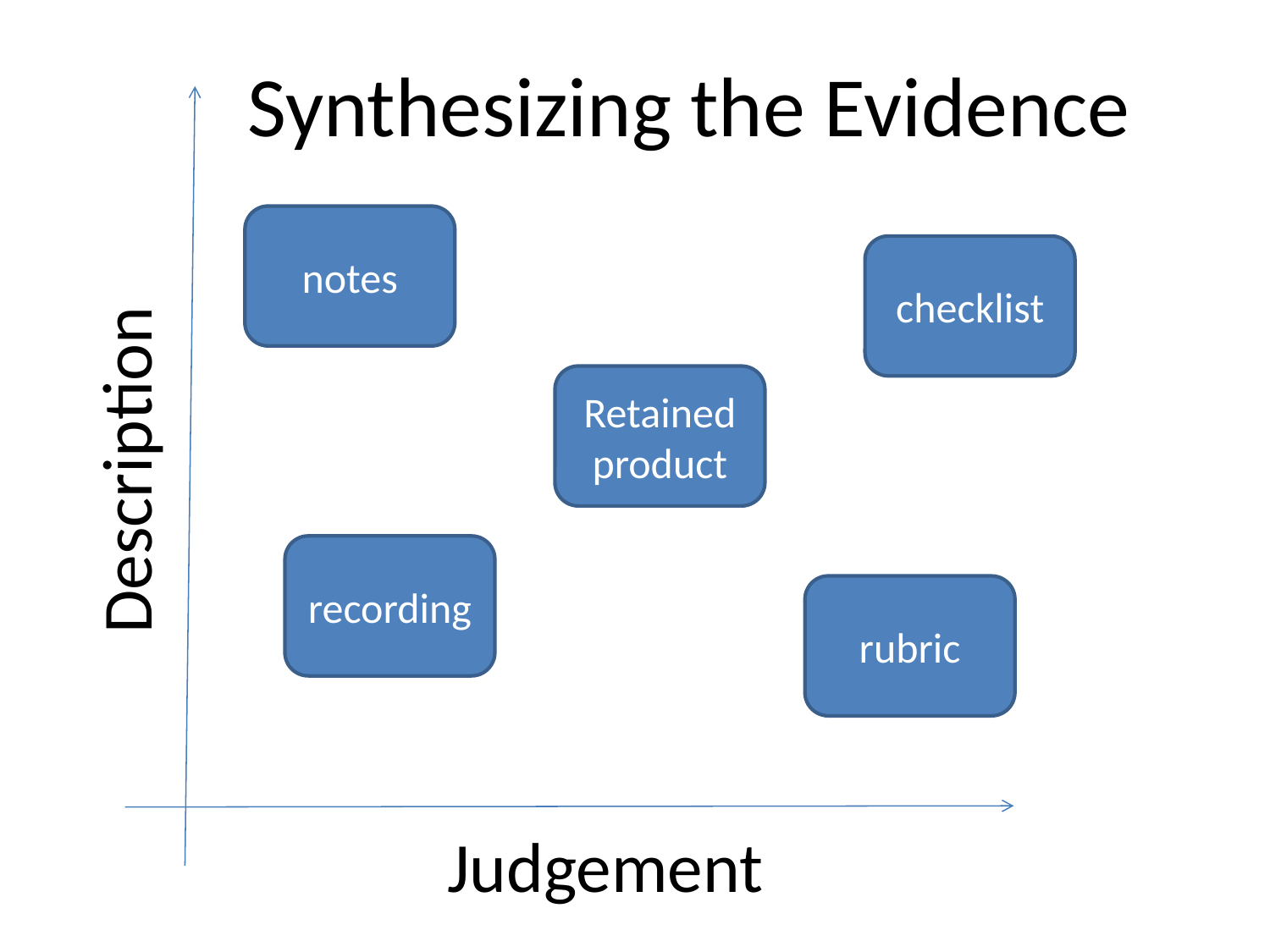

Synthesizing the Evidence
notes
checklist
Retained product
Description
recording
rubric
Judgement